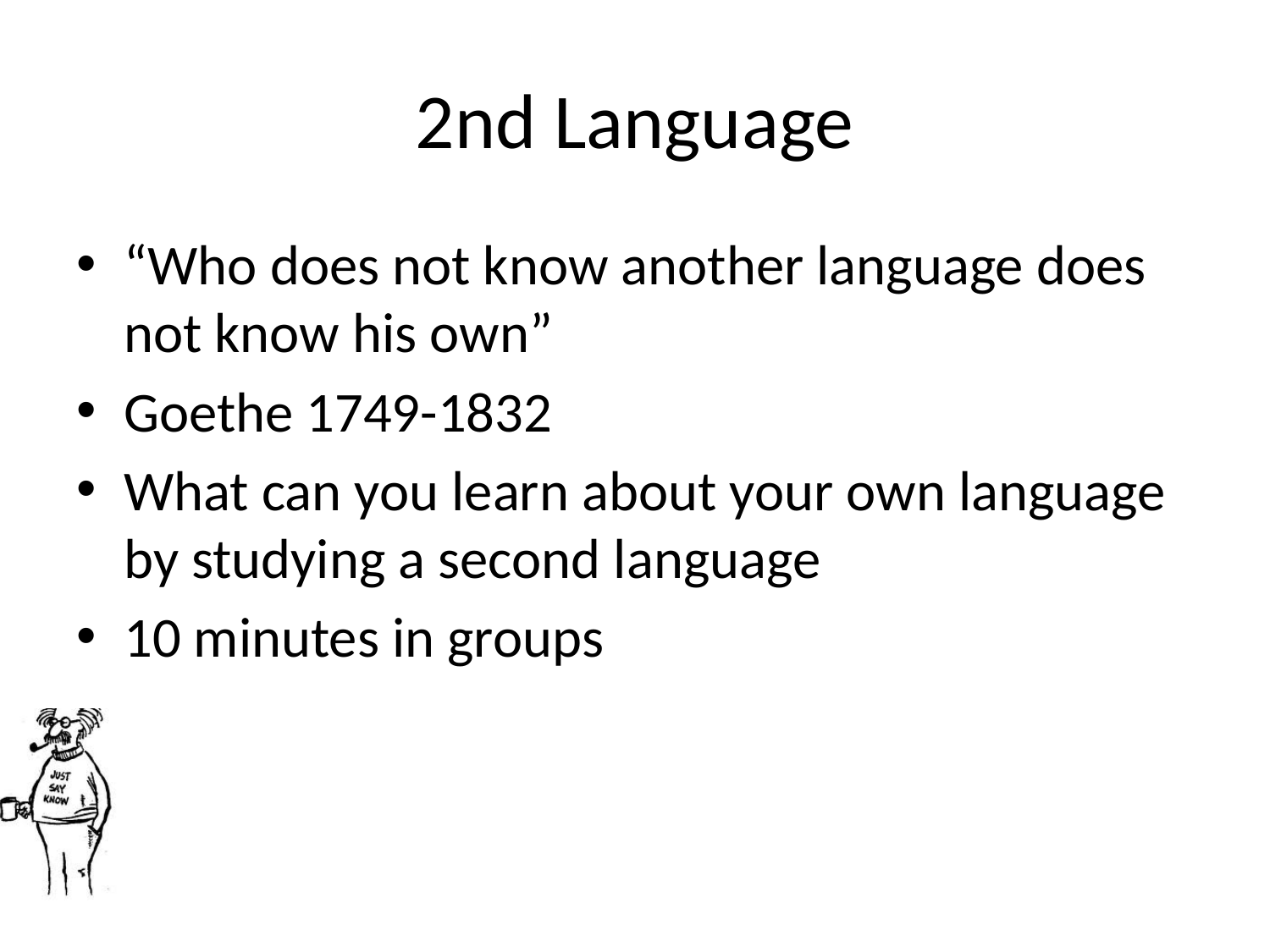

# 2nd Language
“Who does not know another language does not know his own”
Goethe 1749-1832
What can you learn about your own language by studying a second language
10 minutes in groups